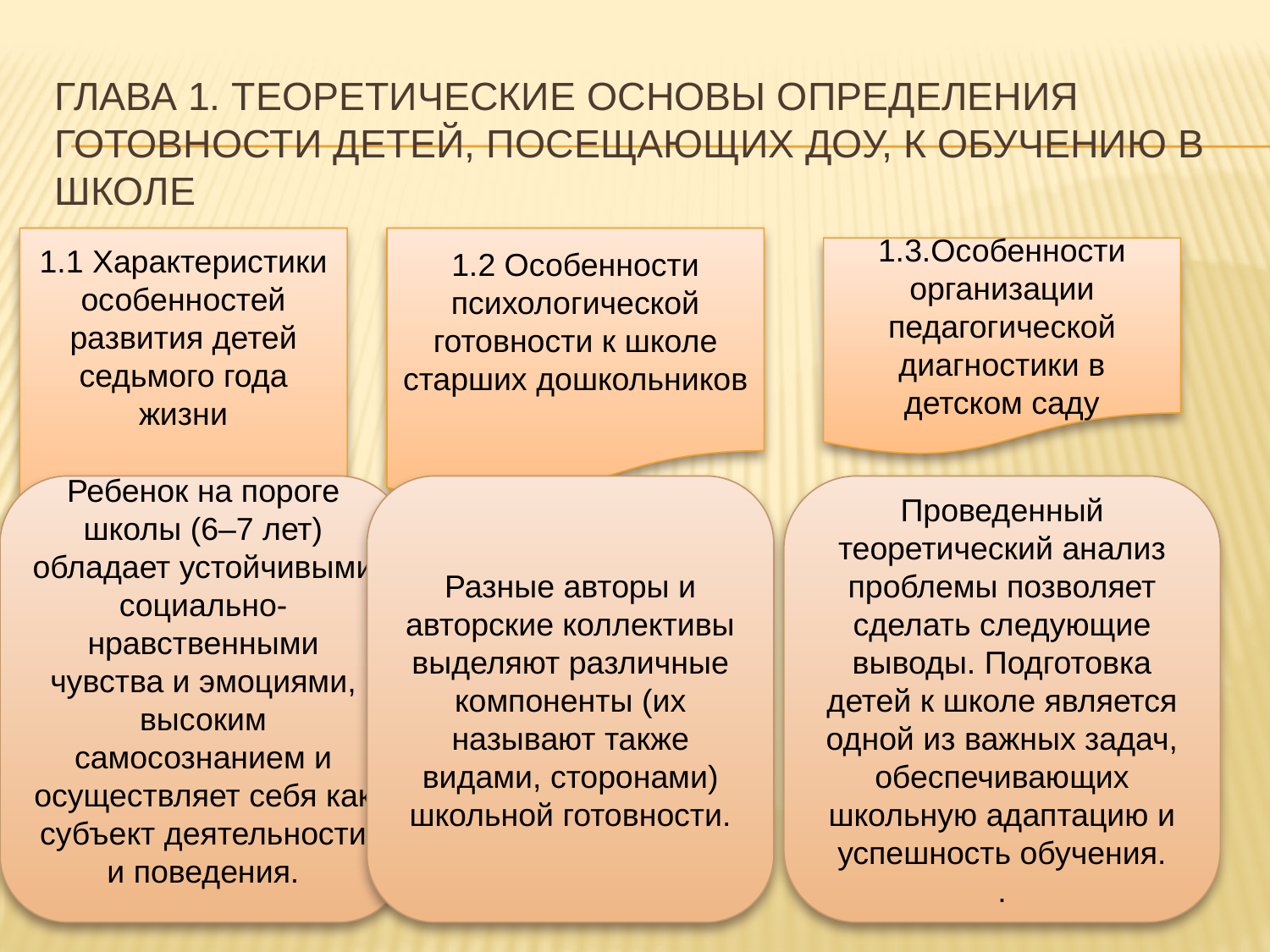

# ГЛАВА 1. ТЕОРЕТИЧЕСКИЕ ОСНОВЫ ОПРЕДЕЛЕНИЯ ГОТОВНОСТИ ДЕТЕЙ, ПОСЕЩАЮЩИХ ДОУ, К ОБУЧЕНИЮ В ШКОЛЕ
1.1 Характеристики особенностей развития детей седьмого года жизни

1.2 Особенности психологической готовности к школе старших дошкольников

1.3.Особенности организации педагогической диагностики в детском саду
Ребенок на пороге школы (6–7 лет) обладает устойчивыми социально- нравственными чувства и эмоциями, высоким самосознанием и осуществляет себя как субъект деятельности и поведения.

Разные авторы и авторские коллективы выделяют различные компоненты (их называют также видами, сторонами) школьной готовности.
Проведенный теоретический анализ проблемы позволяет сделать следующие выводы. Подготовка детей к школе является одной из важных задач, обеспечивающих школьную адаптацию и успешность обучения.
.